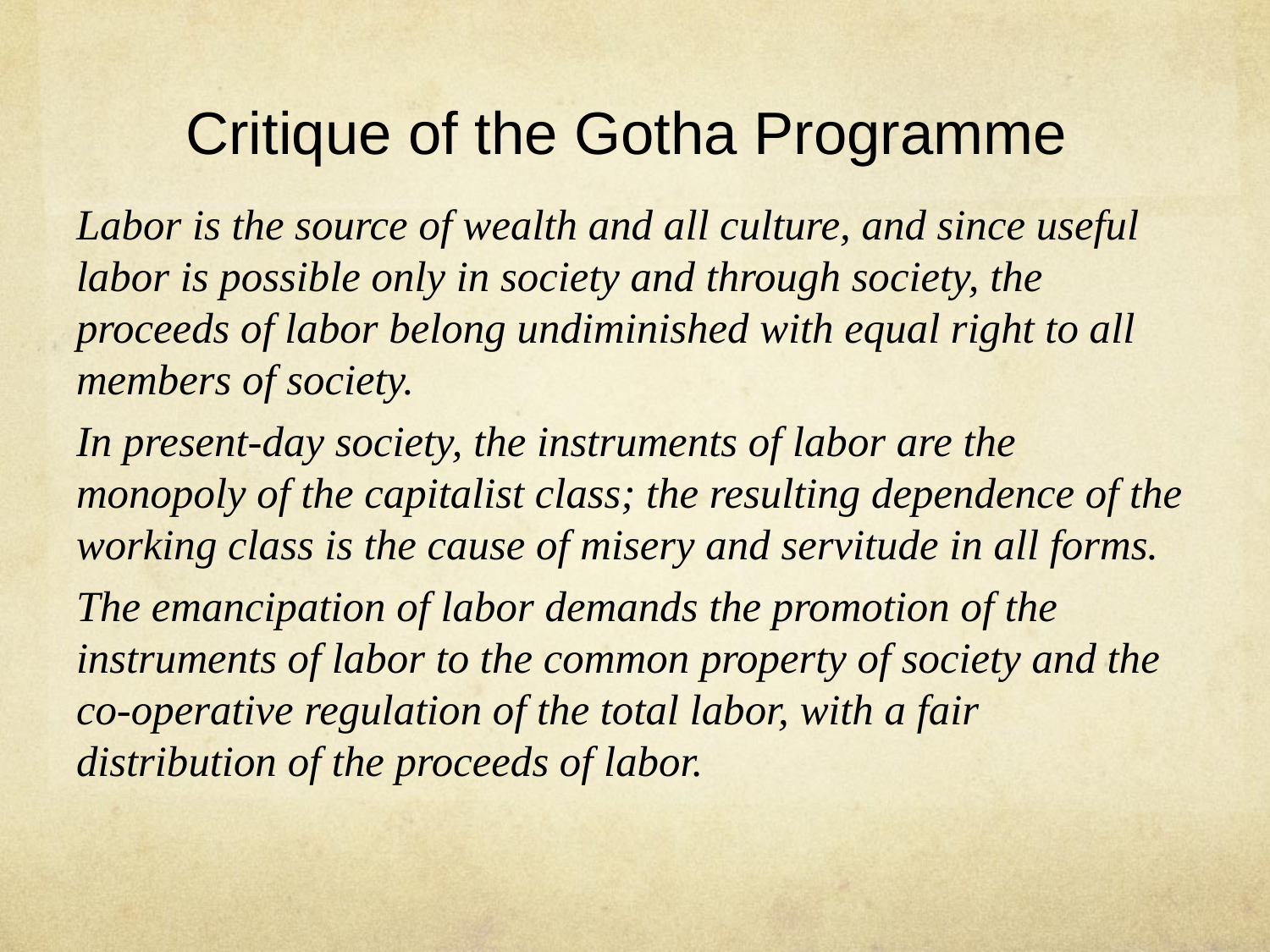

# Critique of the Gotha Programme
Labor is the source of wealth and all culture, and since useful labor is possible only in society and through society, the proceeds of labor belong undiminished with equal right to all members of society.
In present-day society, the instruments of labor are the monopoly of the capitalist class; the resulting dependence of the working class is the cause of misery and servitude in all forms.
The emancipation of labor demands the promotion of the instruments of labor to the common property of society and the co-operative regulation of the total labor, with a fair distribution of the proceeds of labor.